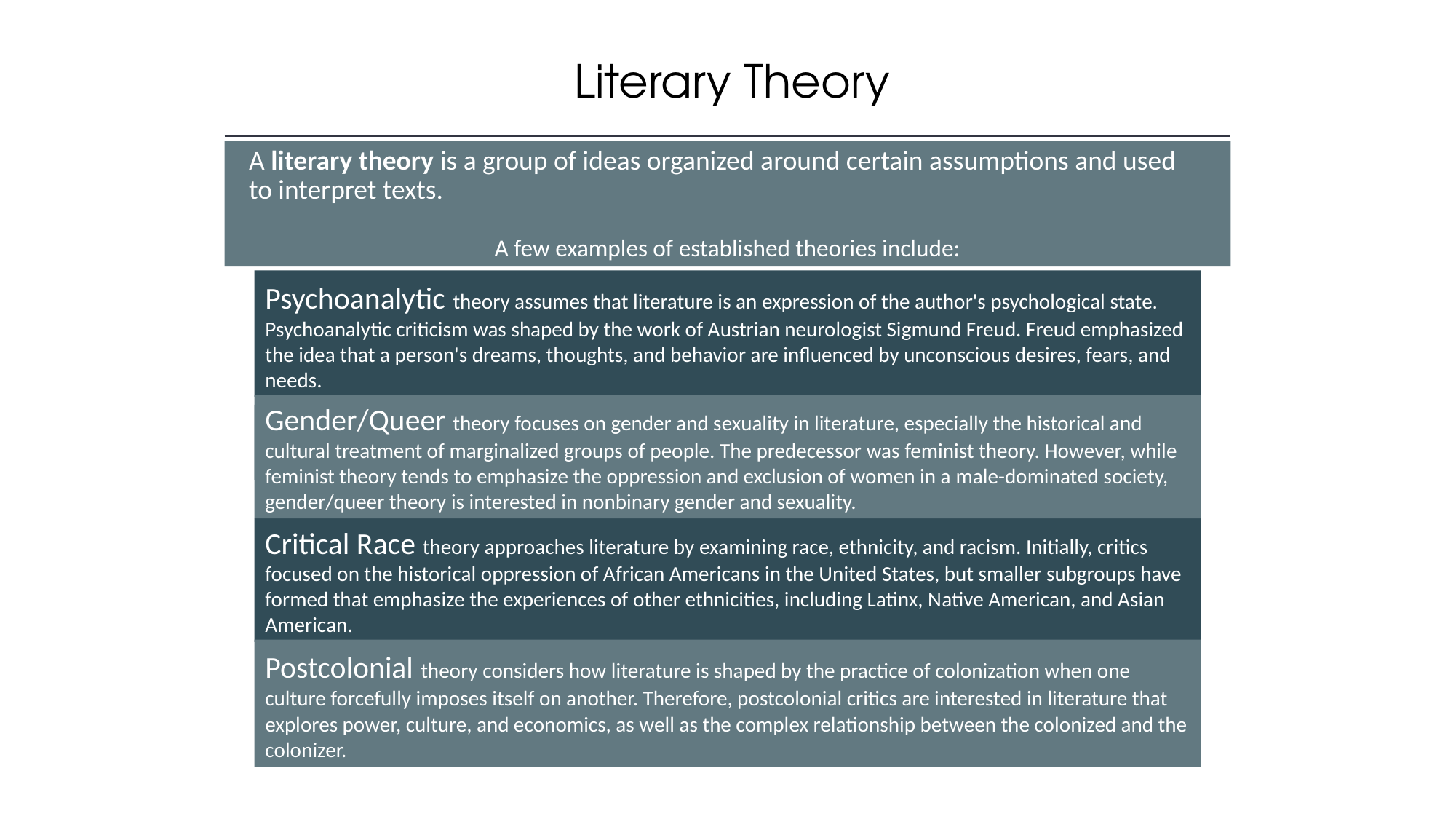

Literary Theory
A literary theory is a group of ideas organized around certain assumptions and used to interpret texts.
A few examples of established theories include:
Psychoanalytic theory assumes that literature is an expression of the author's psychological state. Psychoanalytic criticism was shaped by the work of Austrian neurologist Sigmund Freud. Freud emphasized the idea that a person's dreams, thoughts, and behavior are influenced by unconscious desires, fears, and needs.
Gender/Queer theory focuses on gender and sexuality in literature, especially the historical and cultural treatment of marginalized groups of people. The predecessor was feminist theory. However, while feminist theory tends to emphasize the oppression and exclusion of women in a male-dominated society, gender/queer theory is interested in nonbinary gender and sexuality.

Critical Race theory approaches literature by examining race, ethnicity, and racism. Initially, critics focused on the historical oppression of African Americans in the United States, but smaller subgroups have formed that emphasize the experiences of other ethnicities, including Latinx, Native American, and Asian American.
Postcolonial theory considers how literature is shaped by the practice of colonization when one culture forcefully imposes itself on another. Therefore, postcolonial critics are interested in literature that explores power, culture, and economics, as well as the complex relationship between the colonized and the colonizer.